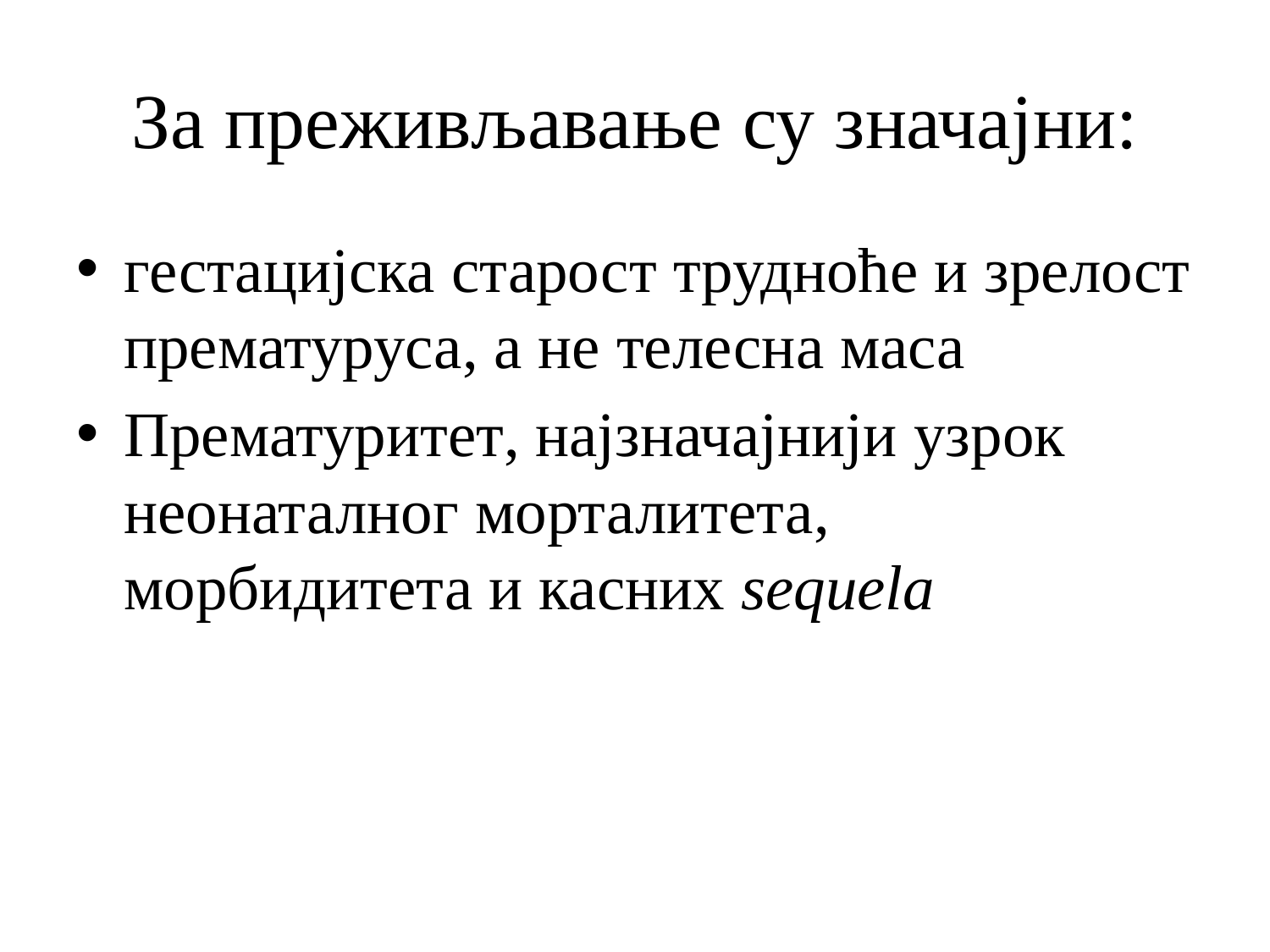

# За преживљавање су значајни:
гестацијска старост трудноће и зрелост прематуруса, а не телесна маса
Прематуритет, најзначајнији узрок неонаталног морталитета, морбидитета и касних sequеla